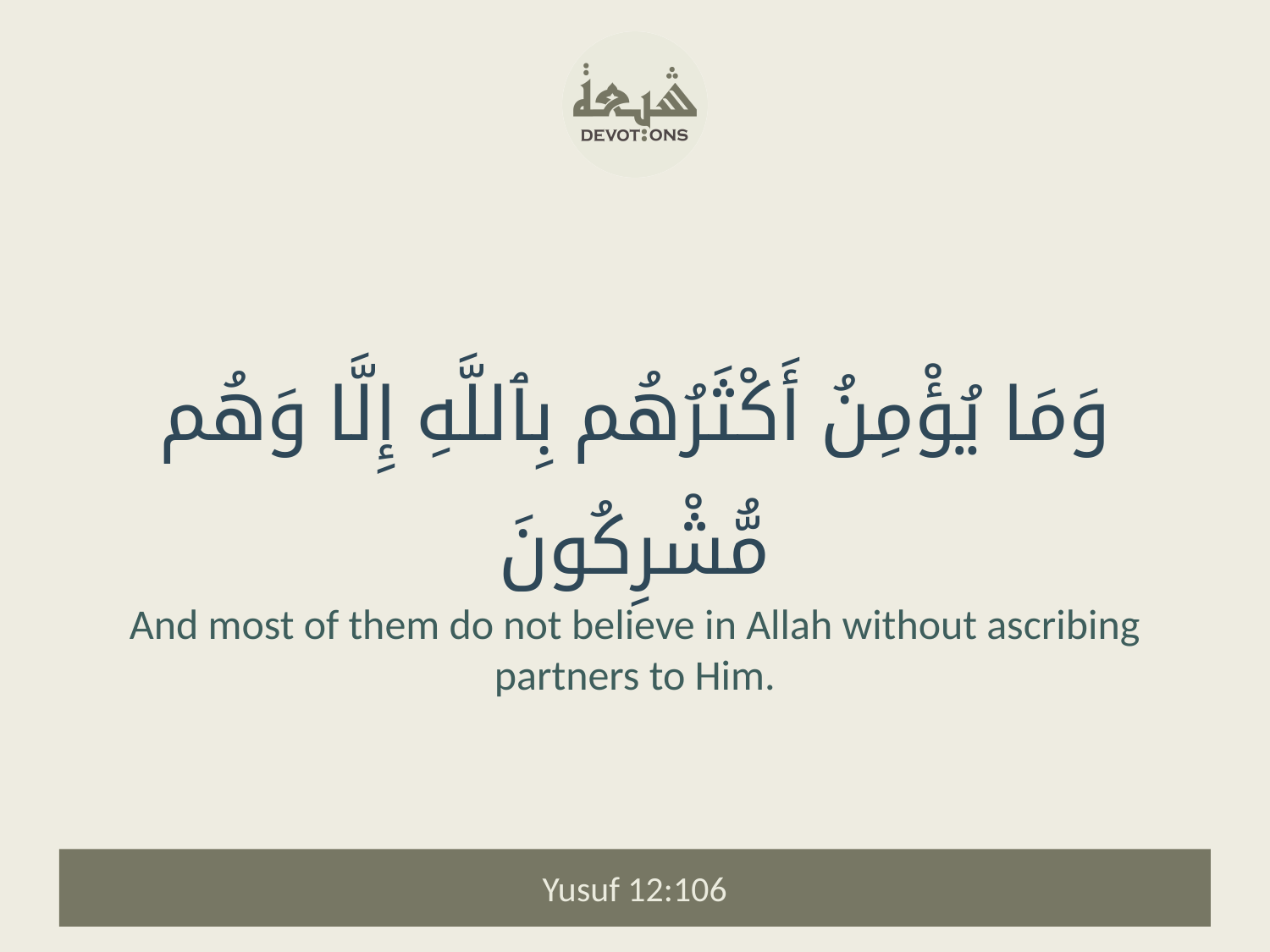

وَمَا يُؤْمِنُ أَكْثَرُهُم بِٱللَّهِ إِلَّا وَهُم مُّشْرِكُونَ
And most of them do not believe in Allah without ascribing partners to Him.
Yusuf 12:106